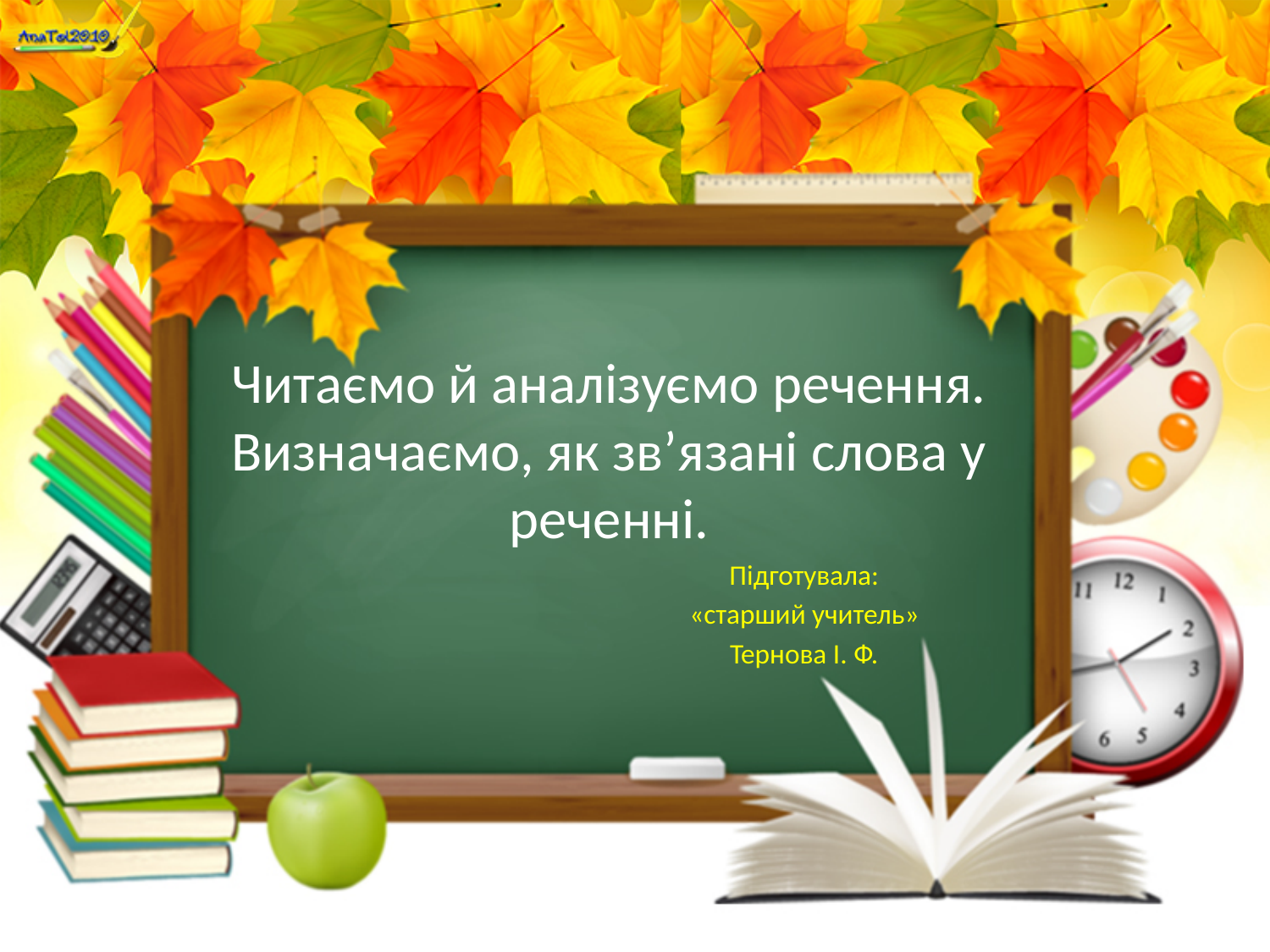

# Читаємо й аналізуємо речення. Визначаємо, як зв’язані слова у реченні.
Підготувала:
«старший учитель»
Тернова І. Ф.